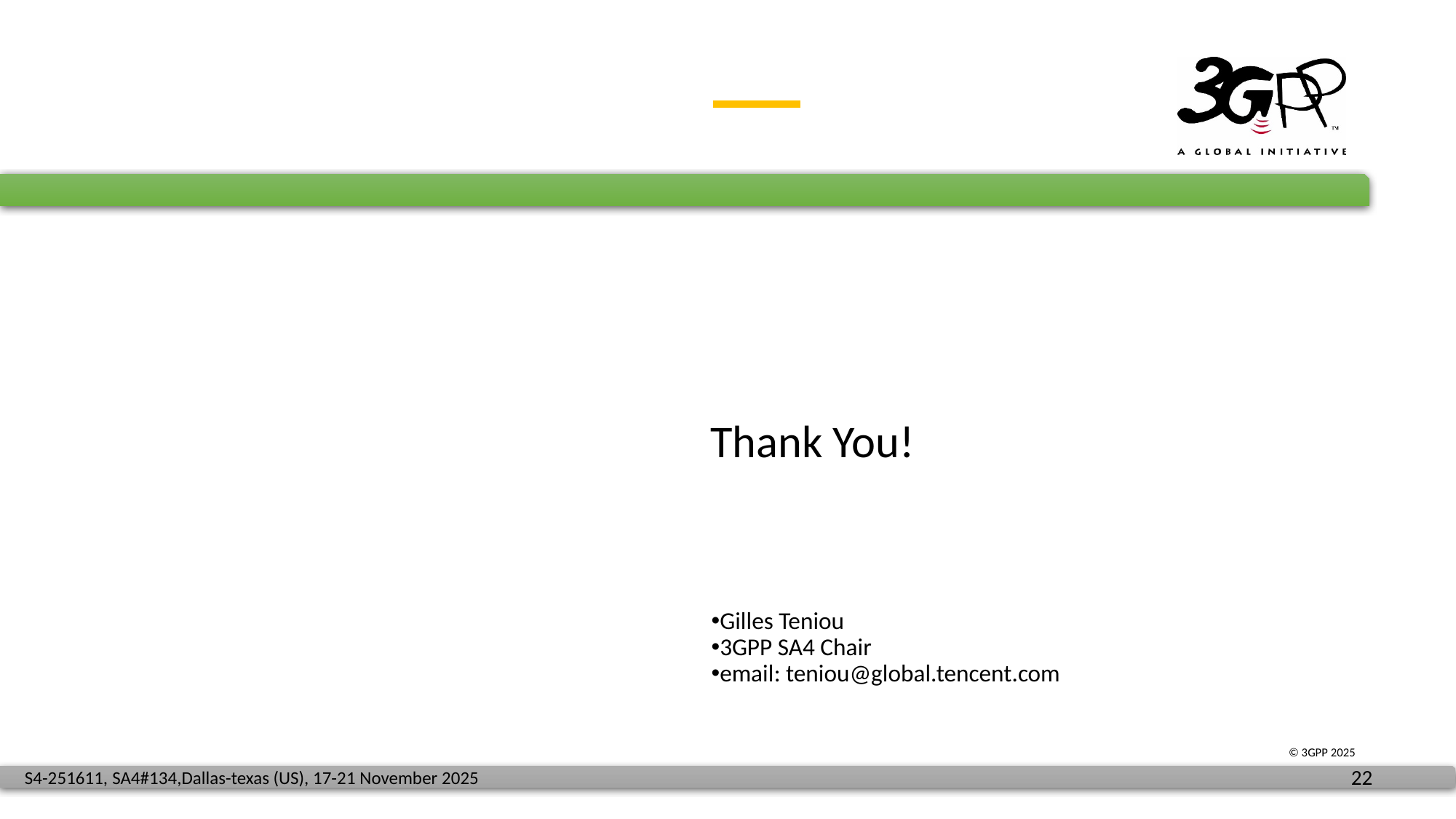

Gilles Teniou
3GPP SA4 Chair
email: teniou@global.tencent.com

# Thank You!